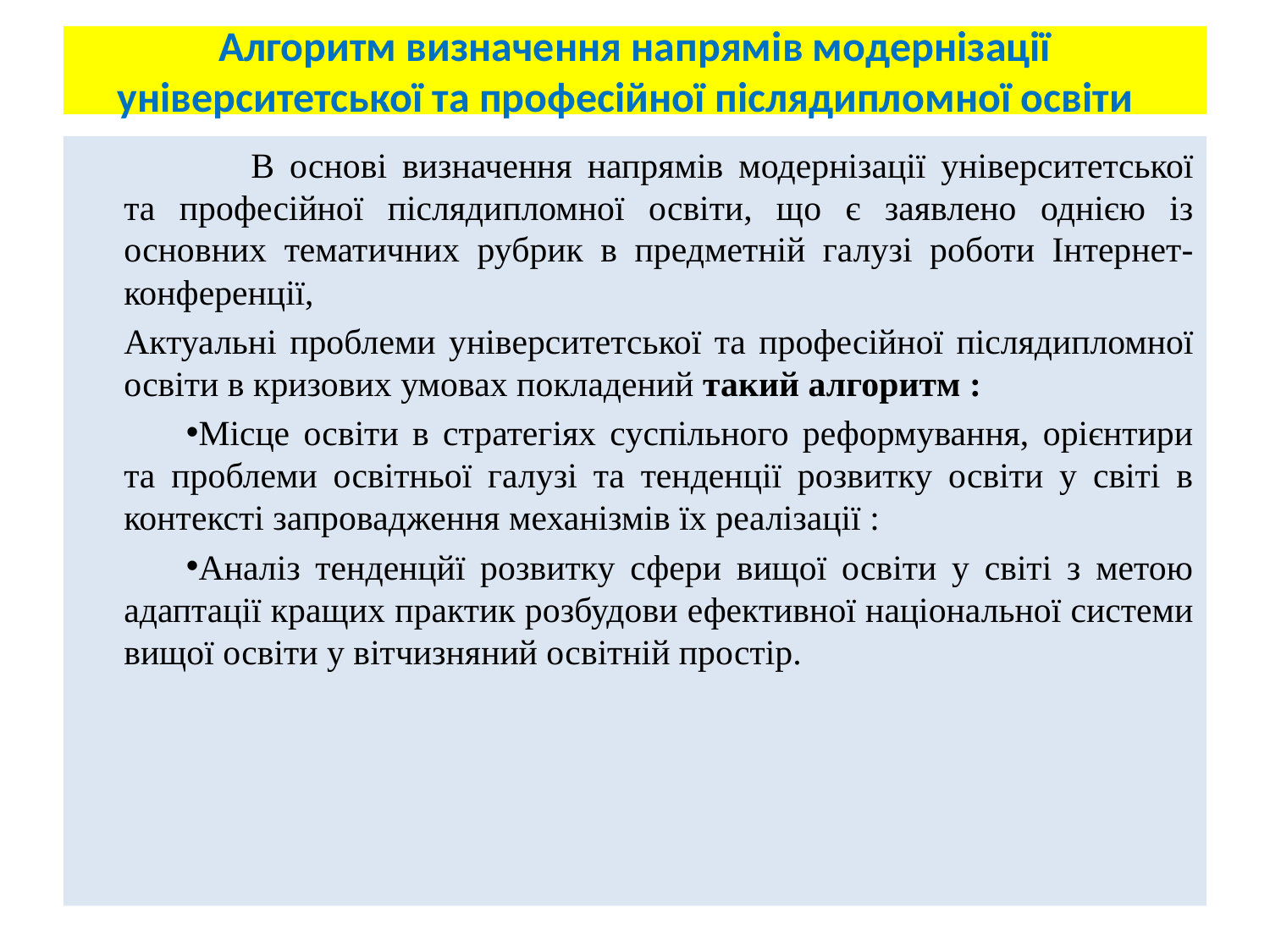

# Алгоритм визначення напрямів модернізації університетської та професійної післядипломної освіти
	В основі визначення напрямів модернізації університетської та професійної післядипломної освіти, що є заявлено однією із основних тематичних рубрик в предметній галузі роботи Інтернет-конференції,
Актуальні проблеми університетської та професійної післядипломної освіти в кризових умовах покладений такий алгоритм :
Місце освіти в стратегіях суспільного реформування, орієнтири та проблеми освітньої галузі та тенденції розвитку освіти у світі в контексті запровадження механізмів їх реалізації :
Аналіз тенденцйї розвитку сфери вищої освіти у світі з метою адаптації кращих практик розбудови ефективної національної системи вищої освіти у вітчизняний освітній простір.